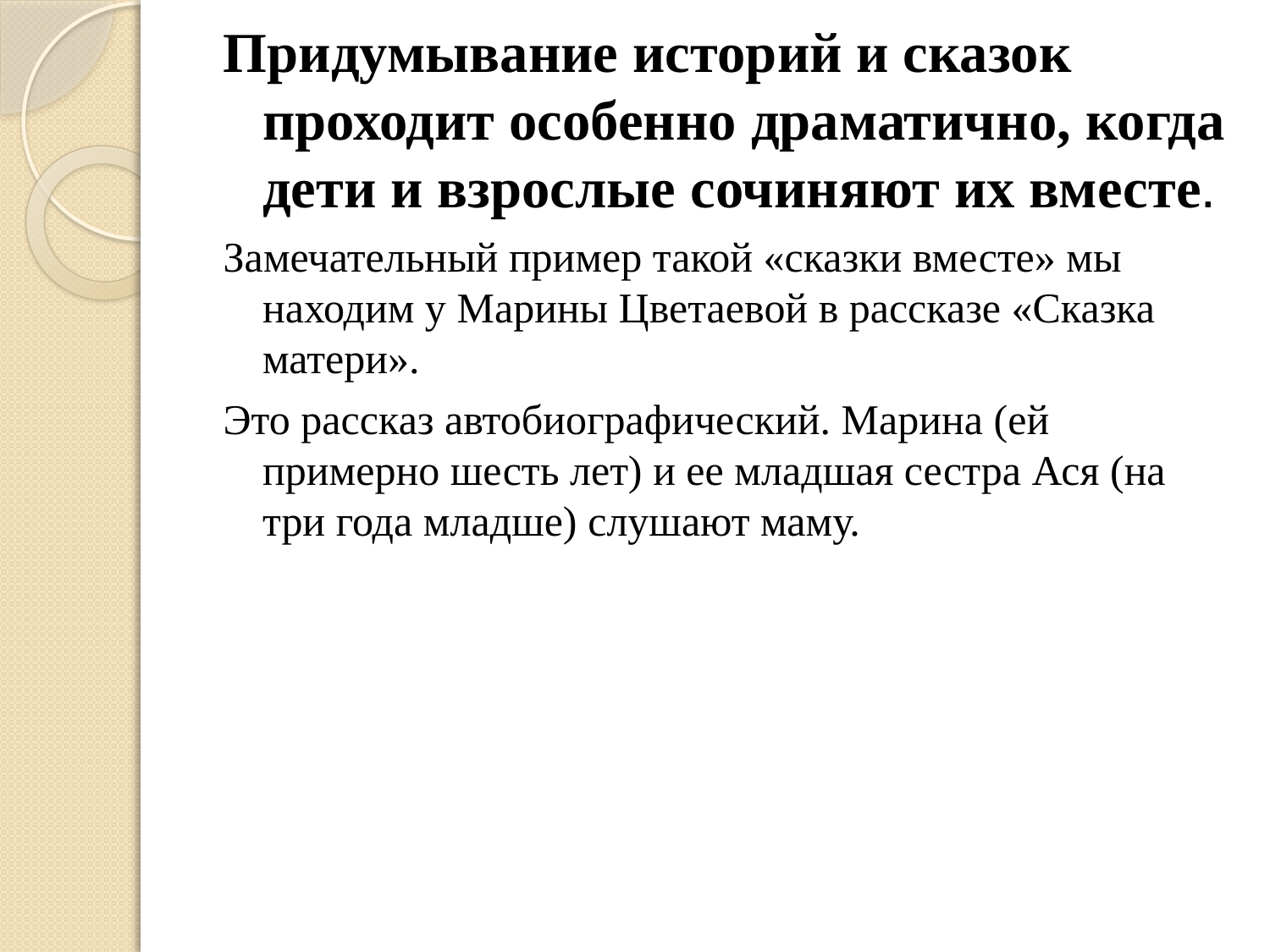

Придумывание историй и сказок проходит особенно драматично, когда дети и взрослые сочиняют их вместе.
Замечательный пример такой «сказки вместе» мы находим у Марины Цветаевой в рассказе «Сказка матери».
Это рассказ автобиографический. Марина (ей примерно шесть лет) и ее младшая сестра Ася (на три года младше) слушают маму.

#